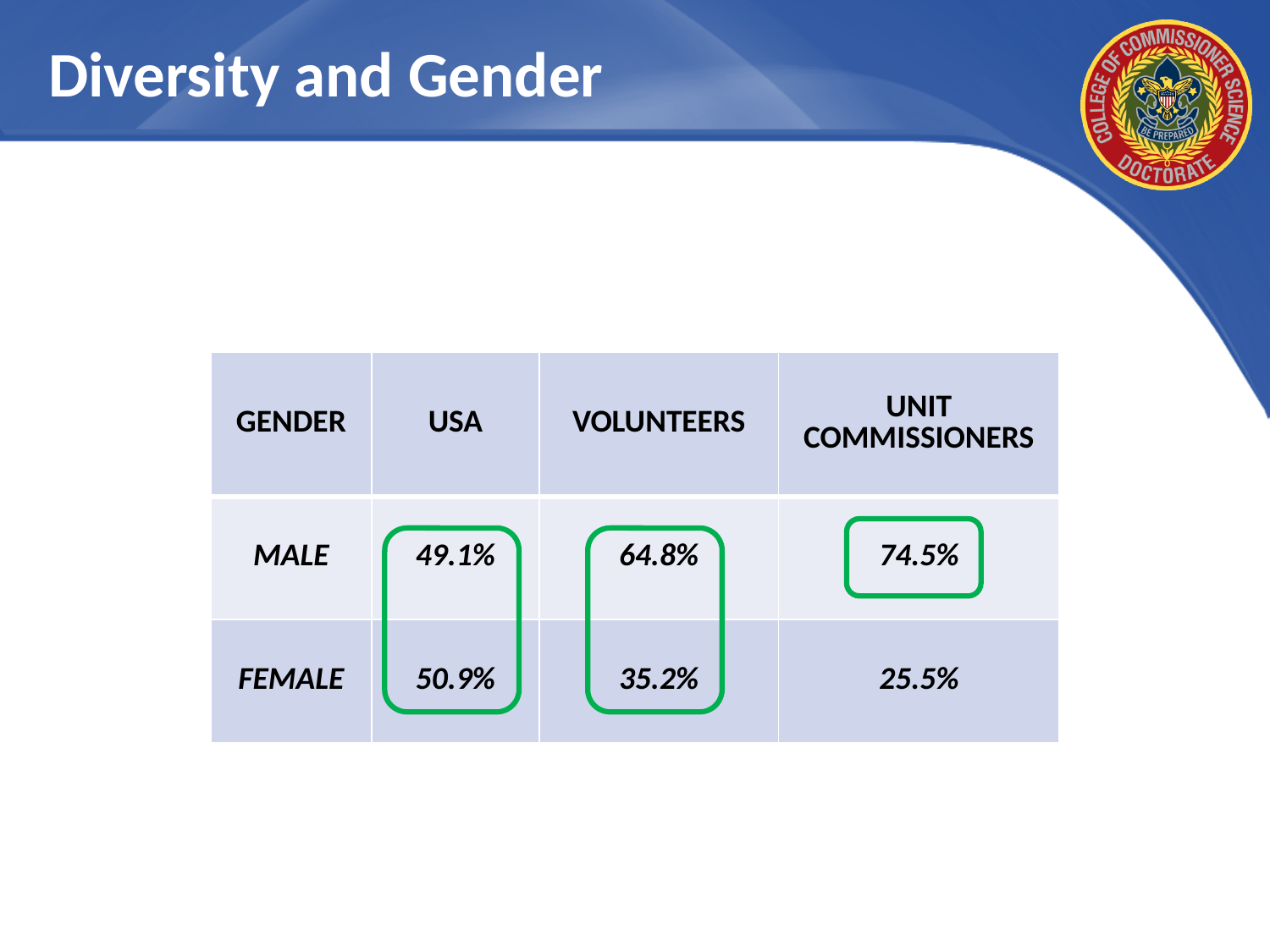

# Diversity and Gender
| GENDER | USA | VOLUNTEERS | UNIT COMMISSIONERS |
| --- | --- | --- | --- |
| MALE | 49.1% | 64.8% | 74.5% |
| FEMALE | 50.9% | 35.2% | 25.5% |